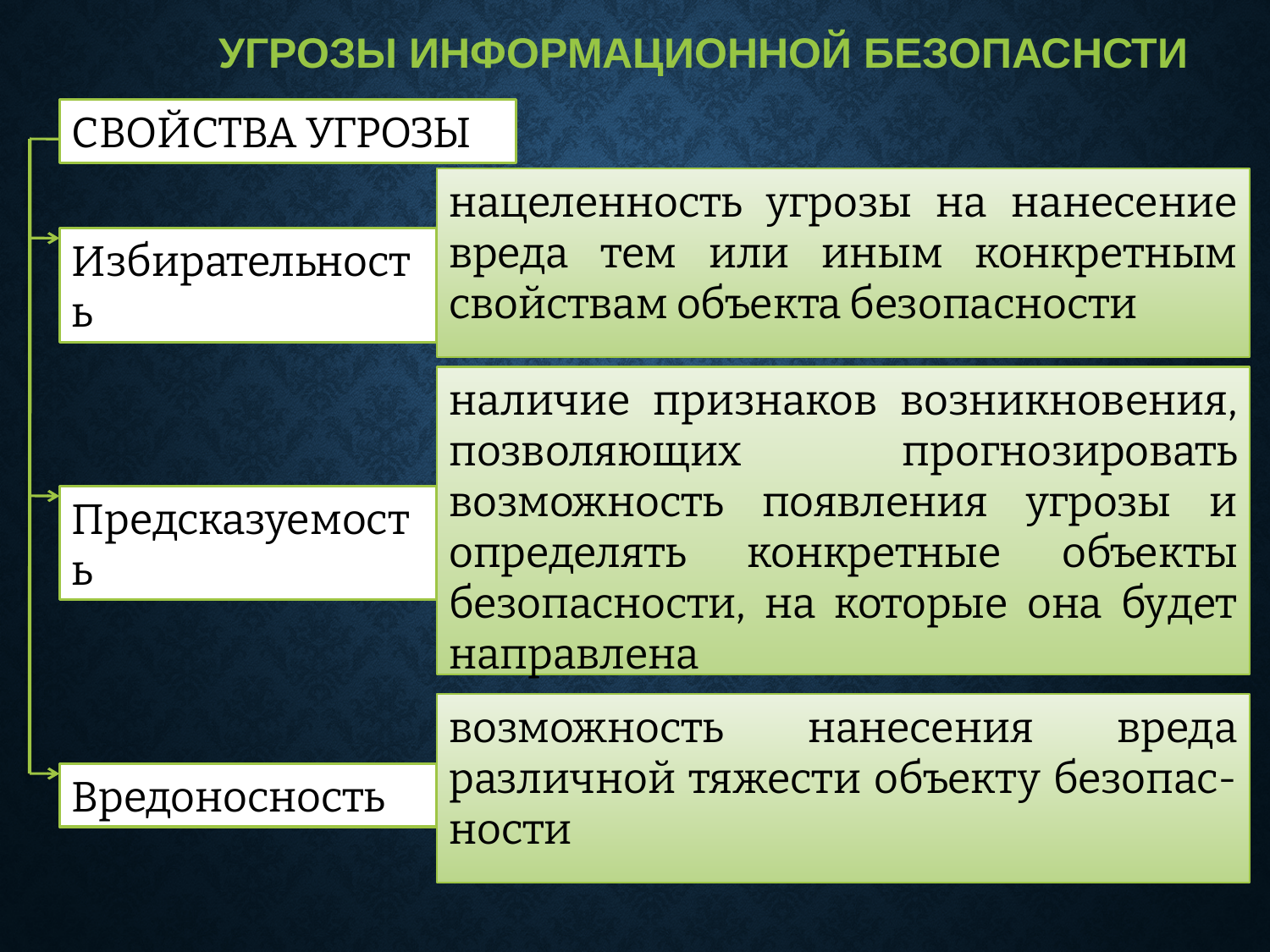

# УГРОЗЫ ИНФОРМАЦИОННОЙ БЕЗОПАСНСТИ
СВОЙСТВА УГРОЗЫ
нацеленность угрозы на нанесение вреда тем или иным конкретным свойствам объекта безопасности
Избирательность
наличие признаков возникновения, позволяющих прогнозировать возможность появления угрозы и определять конкретные объекты безопасности, на которые она будет направлена
Предсказуемость
возможность нанесения вреда различной тяжести объекту безопас-ности
Вредоносность